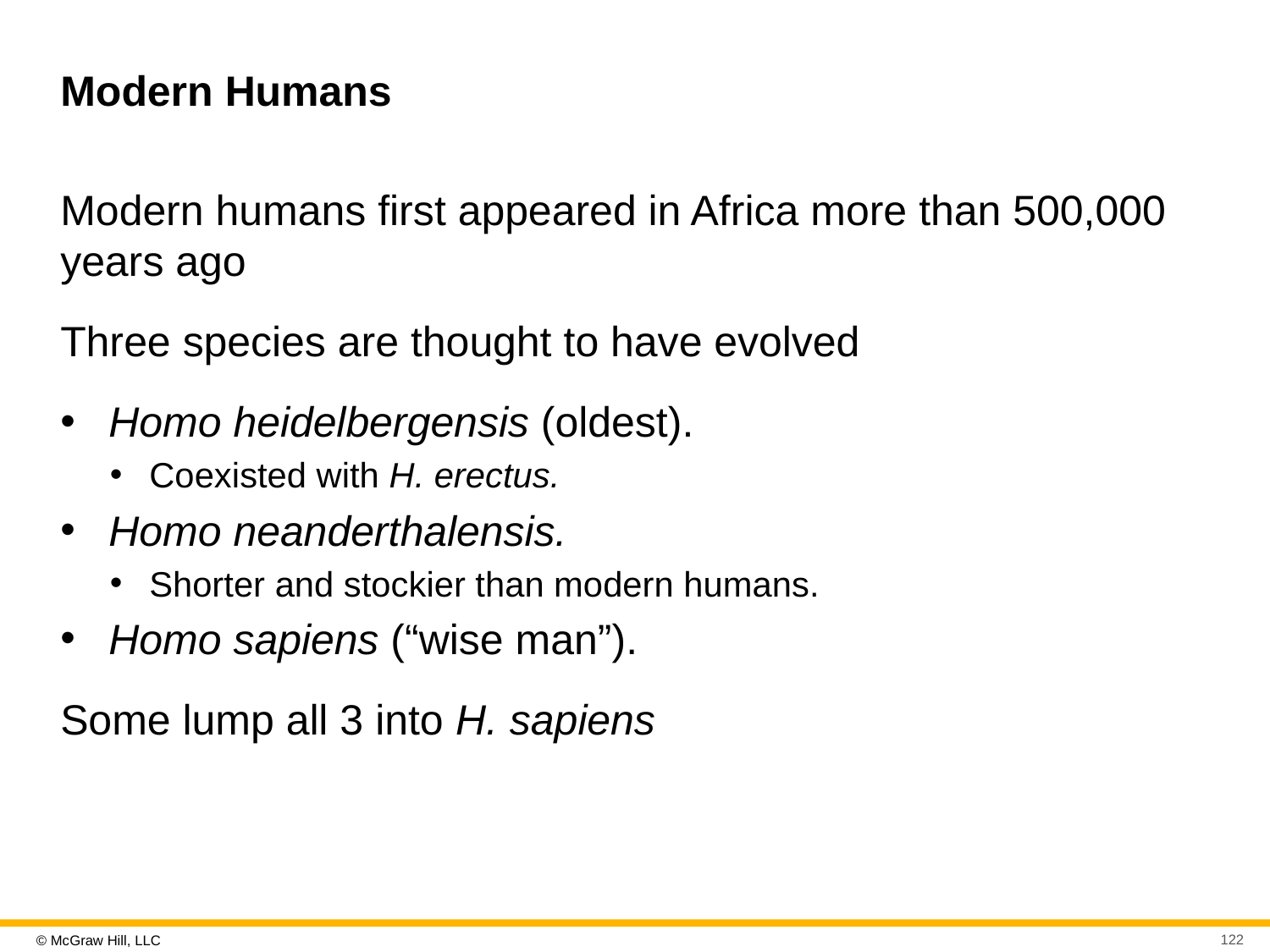

# Modern Humans
Modern humans first appeared in Africa more than 500,000 years ago
Three species are thought to have evolved
Homo heidelbergensis (oldest).
Coexisted with H. erectus.
Homo neanderthalensis.
Shorter and stockier than modern humans.
Homo sapiens (“wise man”).
Some lump all 3 into H. sapiens
122